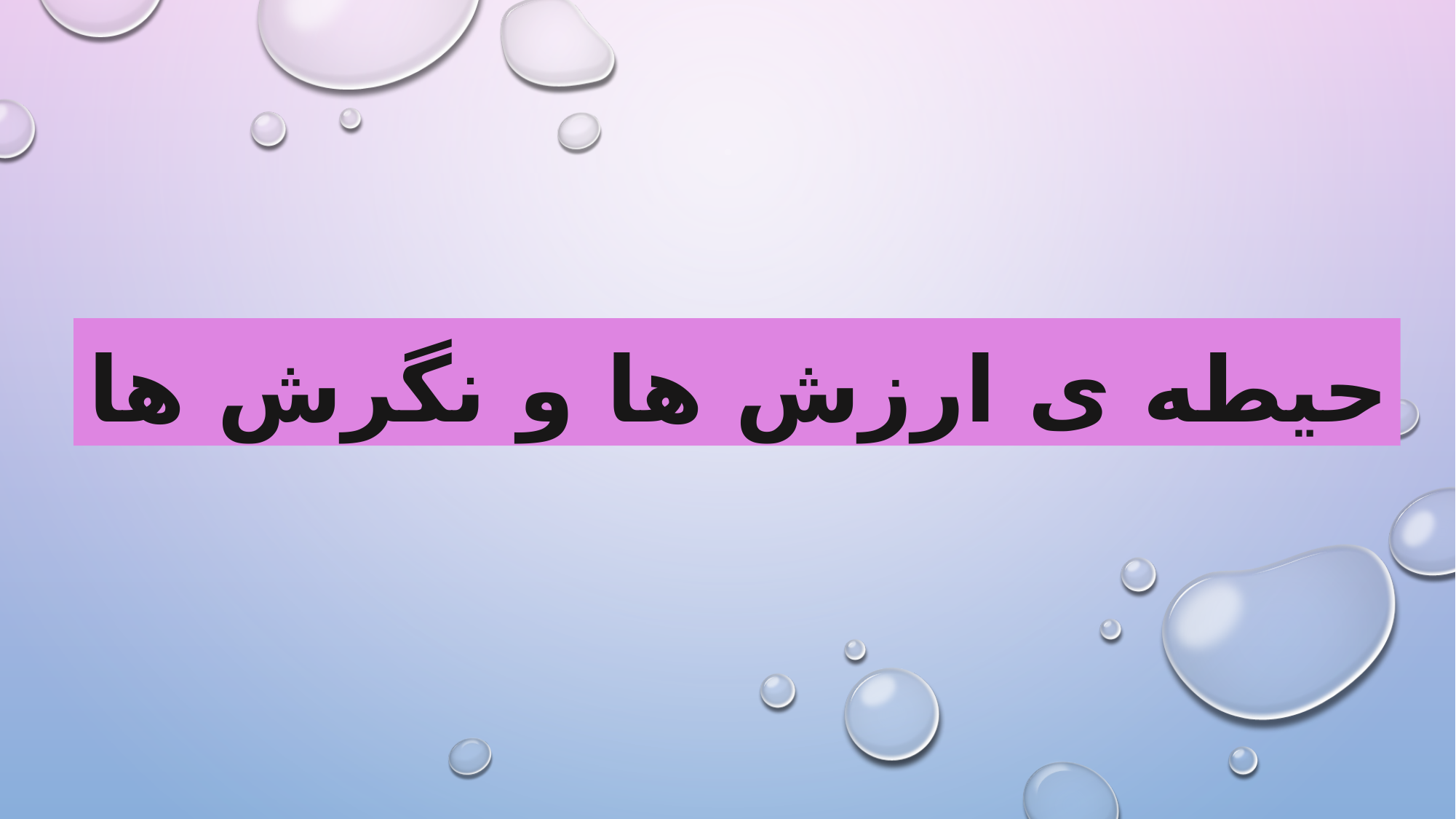

حيطه ی ارزش ها و نگرش ها